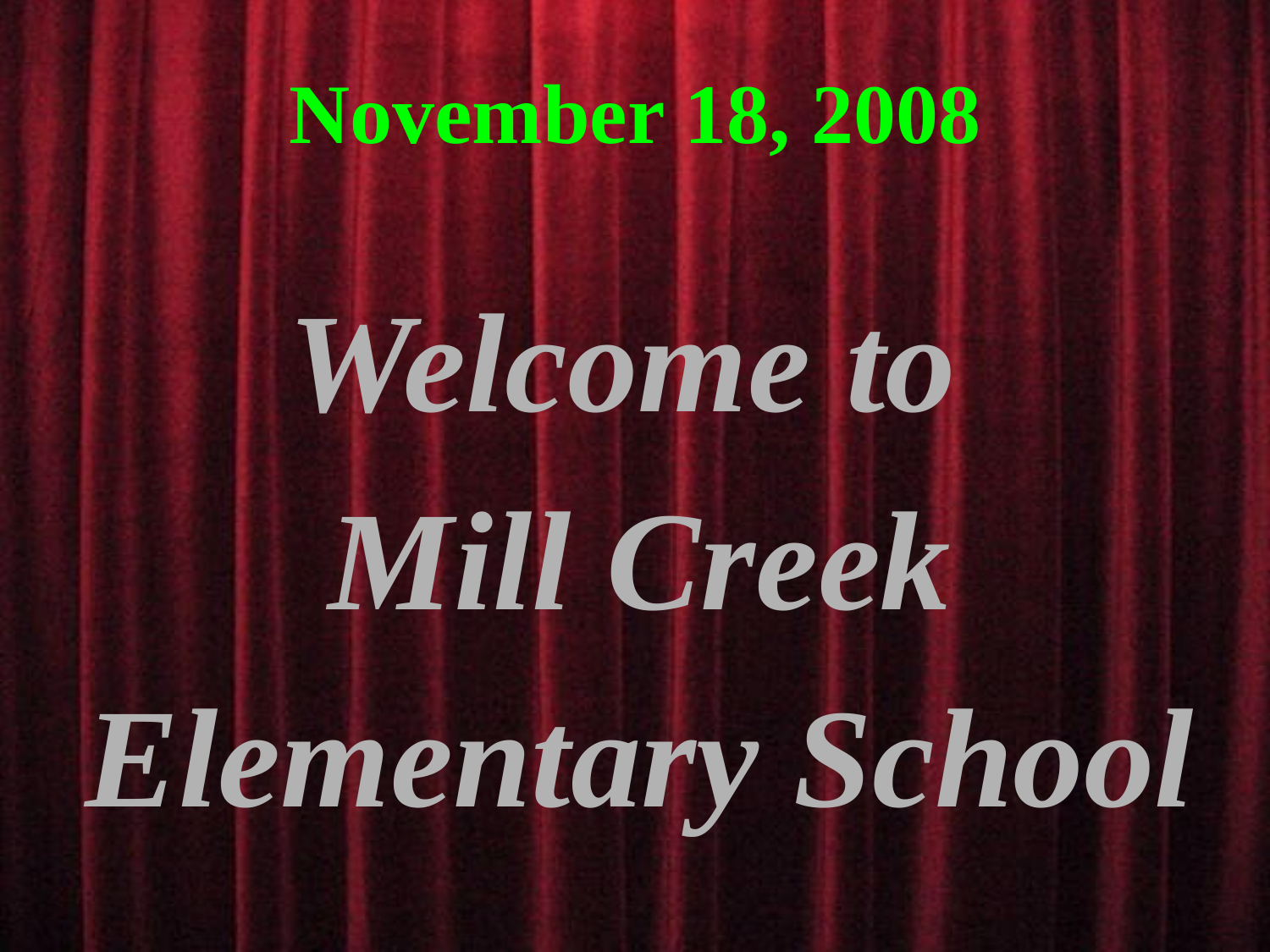

November 18, 2008
Welcome to
Mill Creek
Elementary School